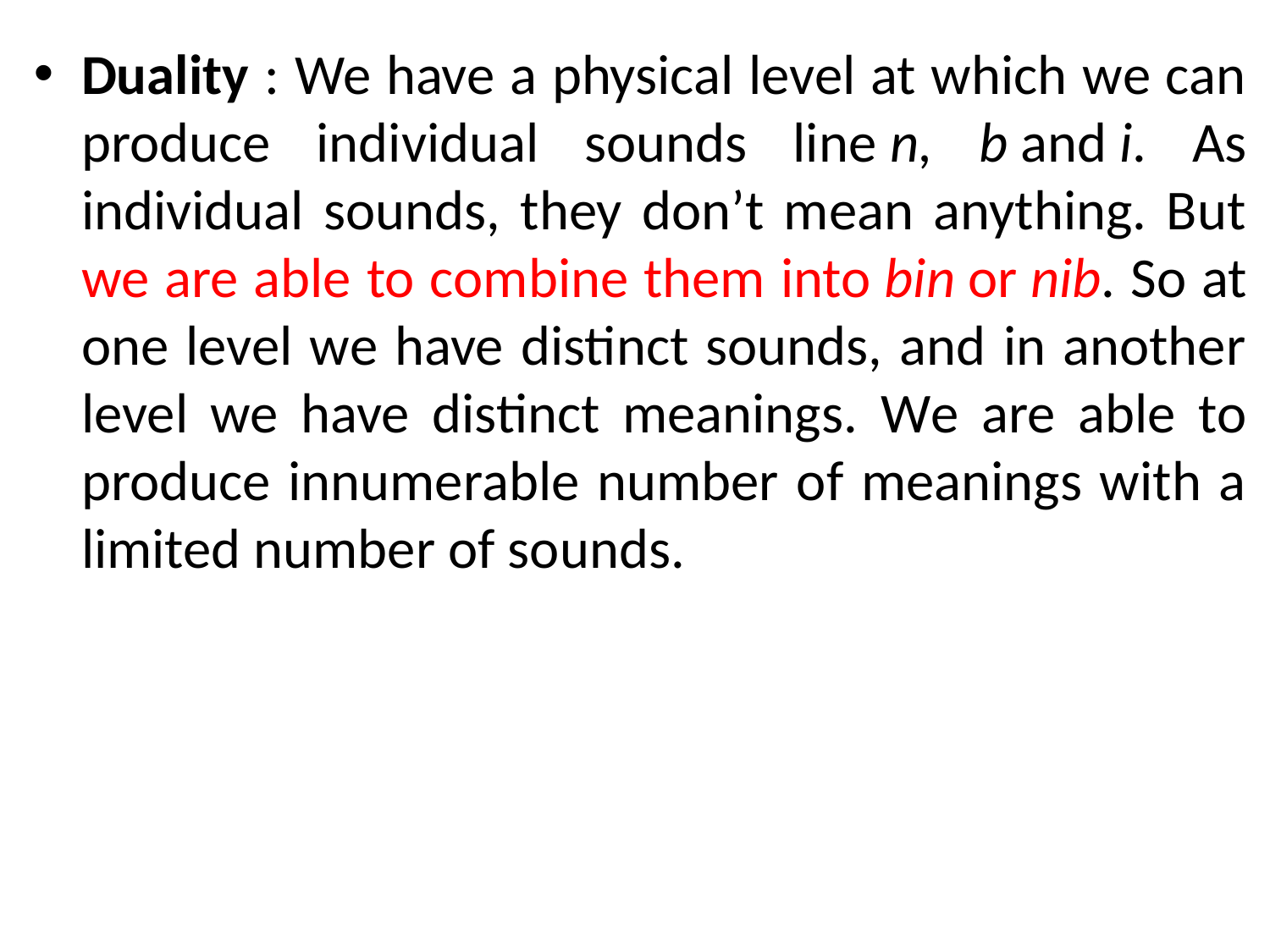

Duality : We have a physical level at which we can produce individual sounds line n, b and i. As individual sounds, they don’t mean anything. But we are able to combine them into bin or nib. So at one level we have distinct sounds, and in another level we have distinct meanings. We are able to produce innumerable number of meanings with a limited number of sounds.